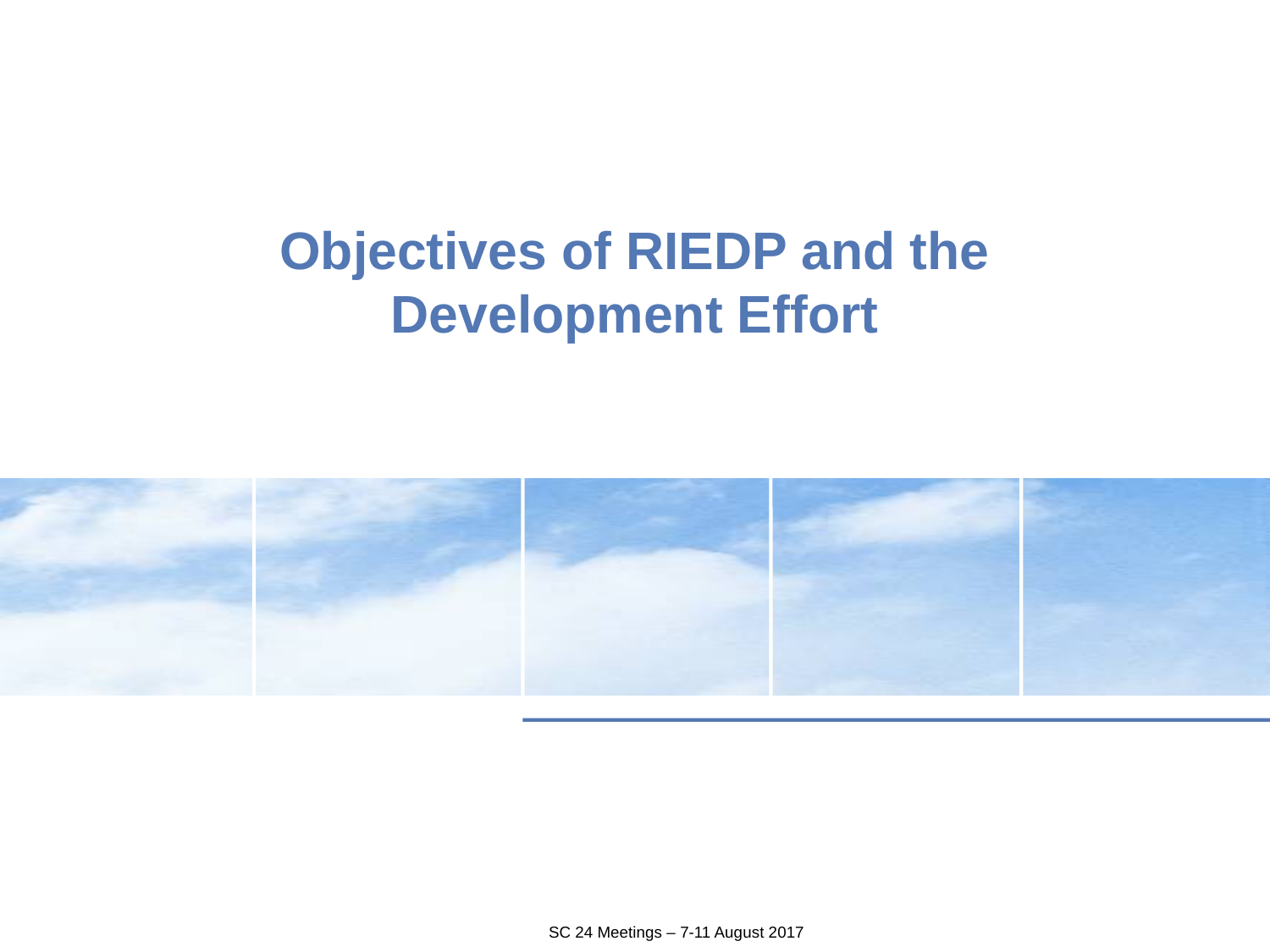

# Objectives of RIEDP and the Development Effort

29
SC 24 Meetings – 7-11 August 2017